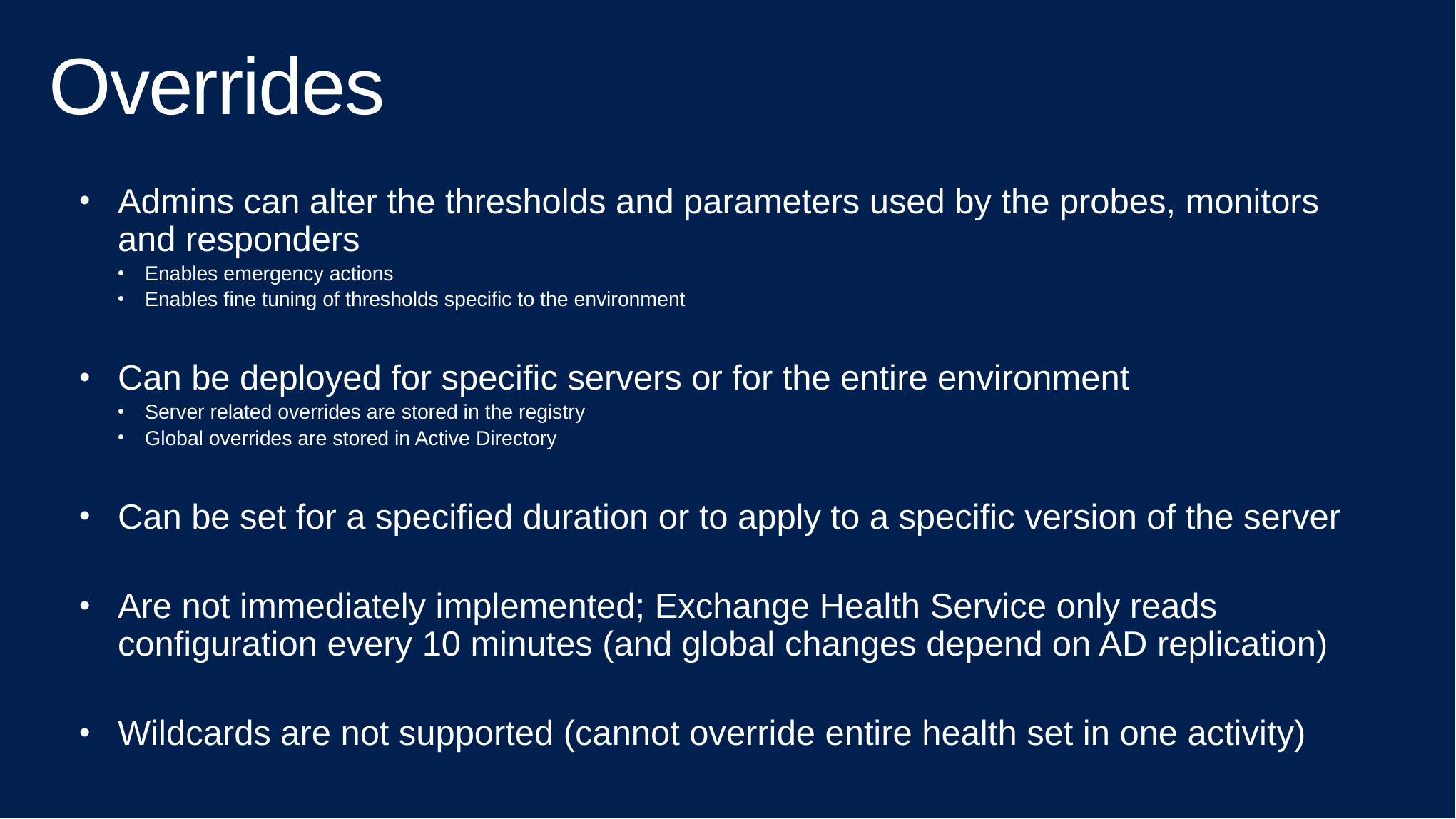

# Overrides
Admins can alter the thresholds and parameters used by the probes, monitors and responders
Enables emergency actions
Enables fine tuning of thresholds specific to the environment

Can be deployed for specific servers or for the entire environment
Server related overrides are stored in the registry
Global overrides are stored in Active Directory

Can be set for a specified duration or to apply to a specific version of the server

Are not immediately implemented; Exchange Health Service only reads configuration every 10 minutes (and global changes depend on AD replication)

Wildcards are not supported (cannot override entire health set in one activity)